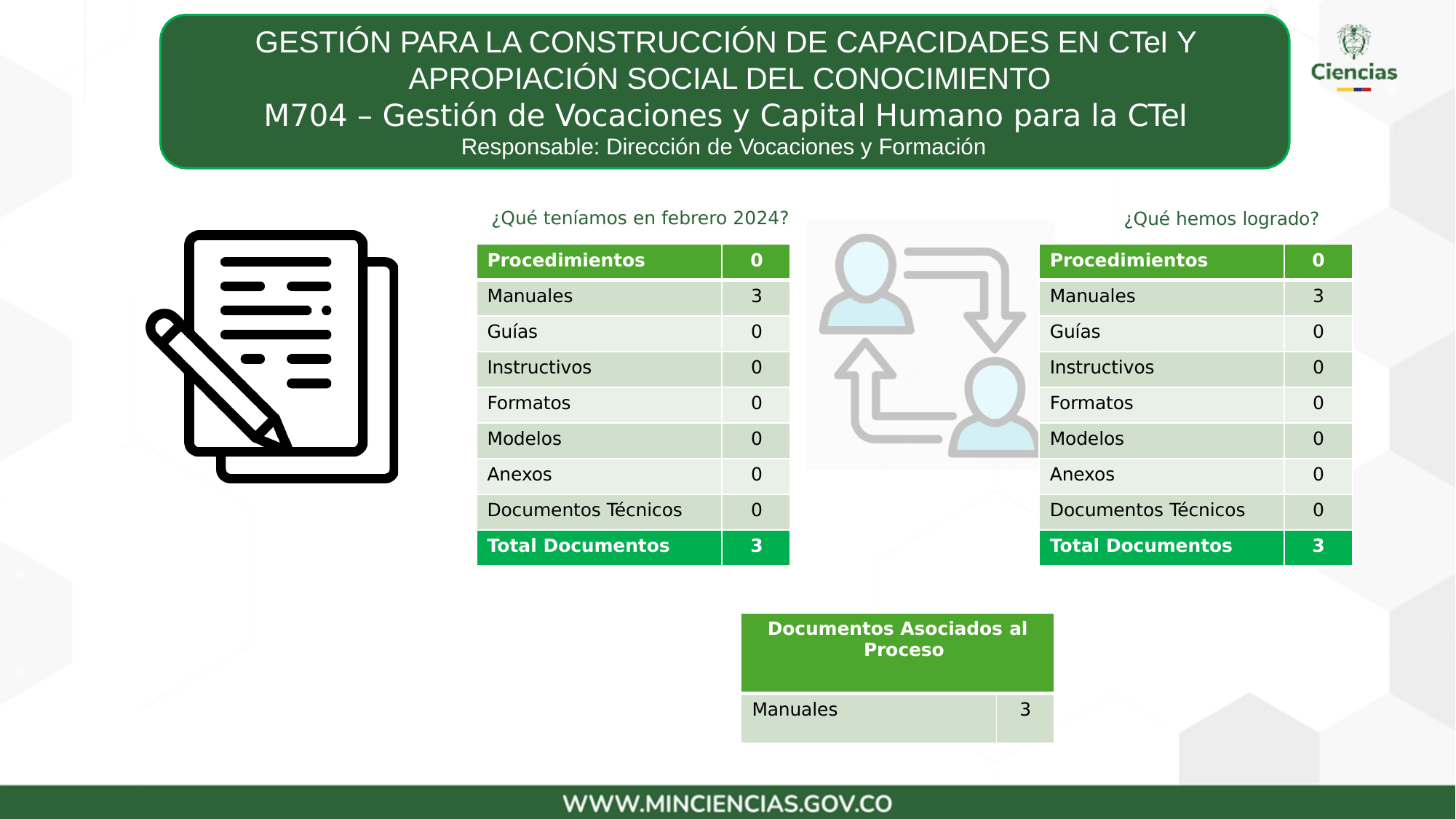

# GESTIÓN PARA LA CONSTRUCCIÓN DE CAPACIDADES EN CTeI Y  APROPIACIÓN SOCIAL DEL CONOCIMIENTO
M704 – Gestión de Vocaciones y Capital Humano para la CTeI
Responsable: Dirección de Vocaciones y Formación
¿Qué teníamos en febrero 2024?
¿Qué hemos logrado?

| Procedimientos | 0 |
| --- | --- |
| Manuales | 3 |
| Guías | 0 |
| Instructivos | 0 |
| Formatos | 0 |
| Modelos | 0 |
| Anexos | 0 |
| Documentos Técnicos | 0 |
| Total Documentos | 3 |
| Procedimientos | 0 |
| --- | --- |
| Manuales | 3 |
| Guías | 0 |
| Instructivos | 0 |
| Formatos | 0 |
| Modelos | 0 |
| Anexos | 0 |
| Documentos Técnicos | 0 |
| Total Documentos | 3 |
| Documentos Asociados al Proceso |  |
| --- | --- |
| Manuales | 3 |